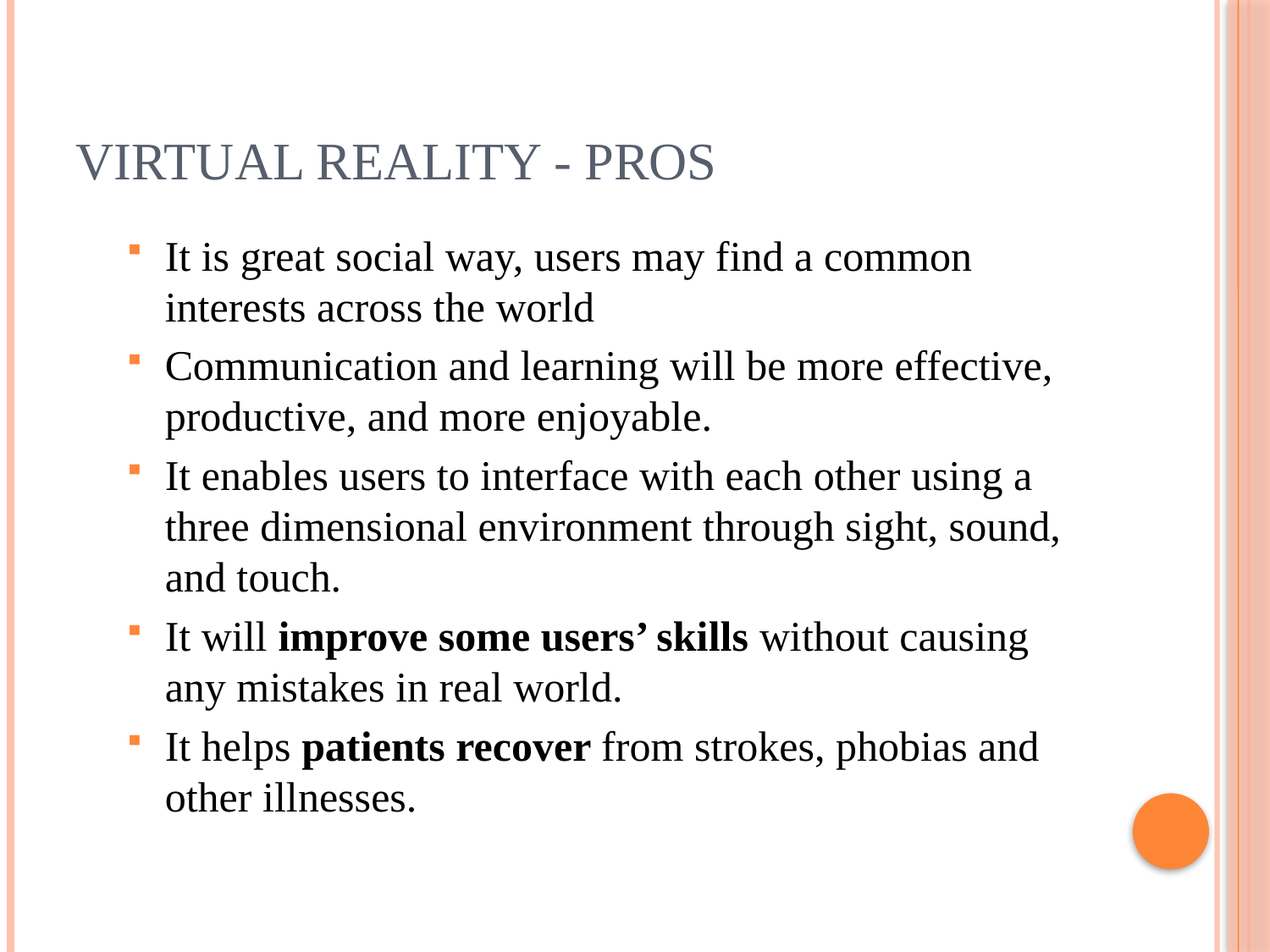

# Virtual Reality - Pros
It is great social way, users may find a common interests across the world
Communication and learning will be more effective, productive, and more enjoyable.
It enables users to interface with each other using a three dimensional environment through sight, sound, and touch.
It will improve some users’ skills without causing any mistakes in real world.
It helps patients recover from strokes, phobias and other illnesses.